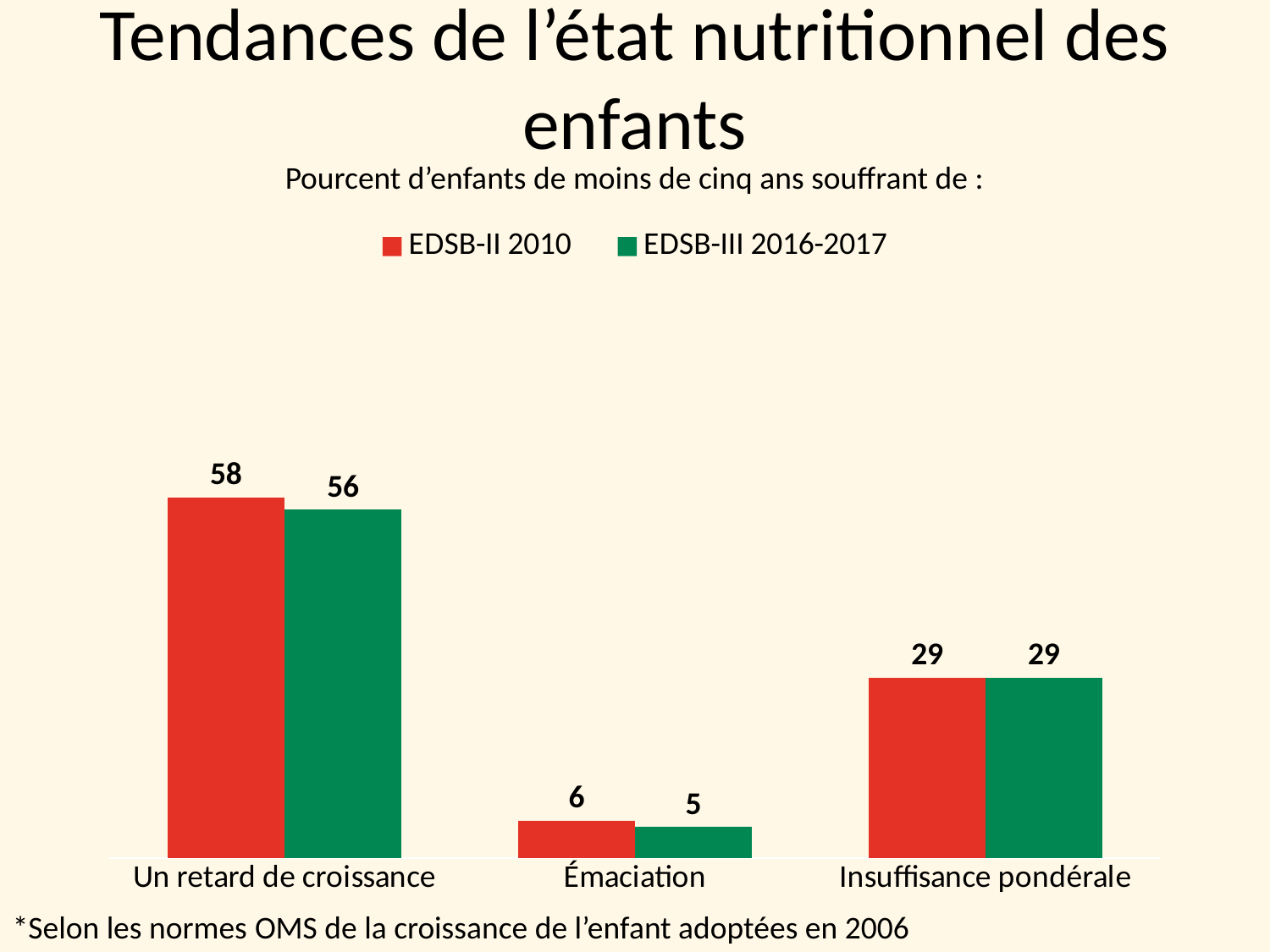

# Tendances de l’état nutritionnel des enfants
Pourcent d’enfants de moins de cinq ans souffrant de :

### Chart

| Category | EDSB-II 2010 | EDSB-III 2016-2017 |
|---|---|---|
| Un retard de croissance | 58.0 | 56.0 |
| Émaciation | 6.0 | 5.0 |
| Insuffisance pondérale | 29.0 | 29.0 |
*Selon les normes OMS de la croissance de l’enfant adoptées en 2006